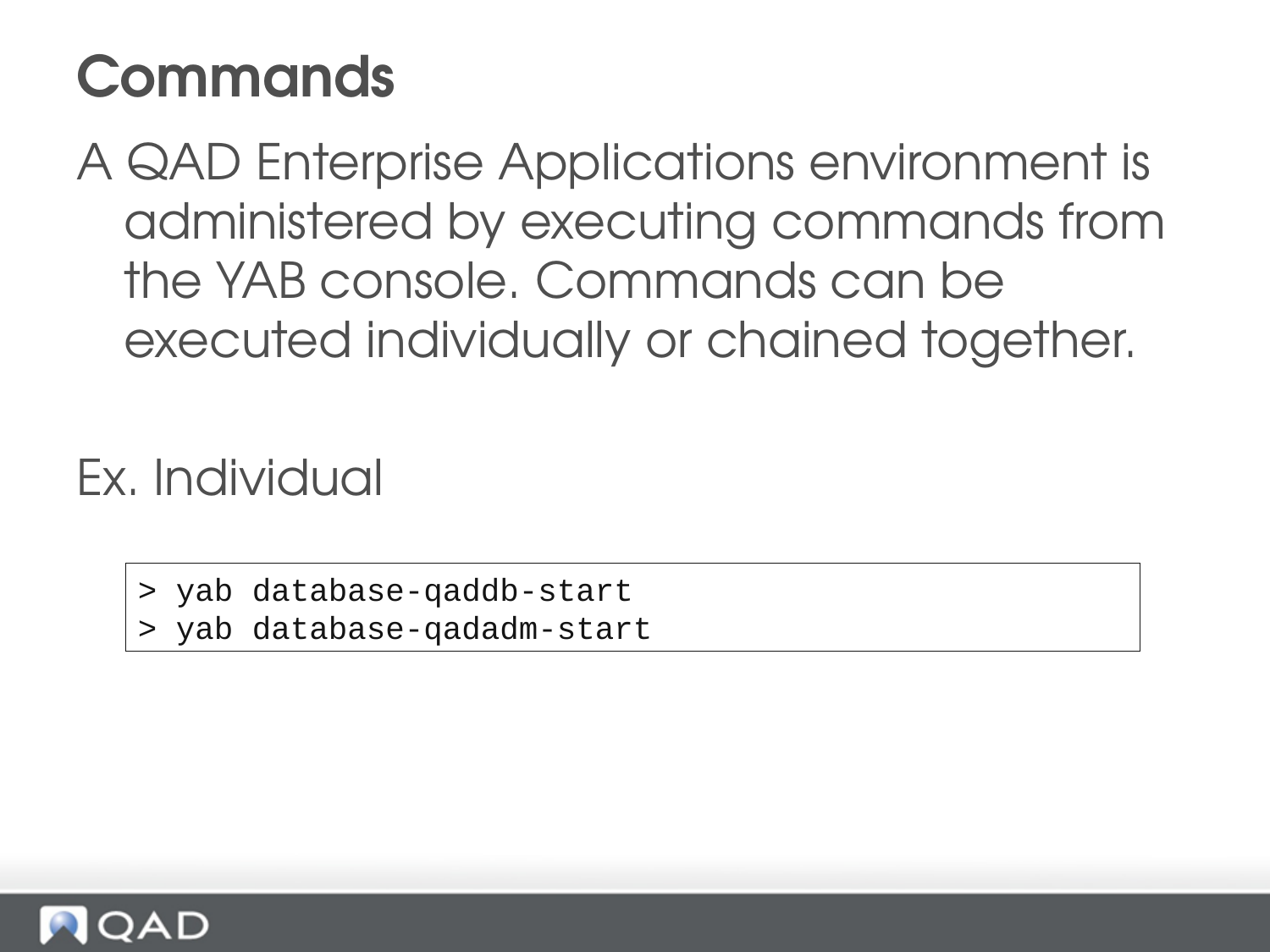

# Commands
A QAD Enterprise Applications environment is administered by executing commands from the YAB console. Commands can be executed individually or chained together.

Ex. Individual
> yab database-qaddb-start
> yab database-qadadm-start